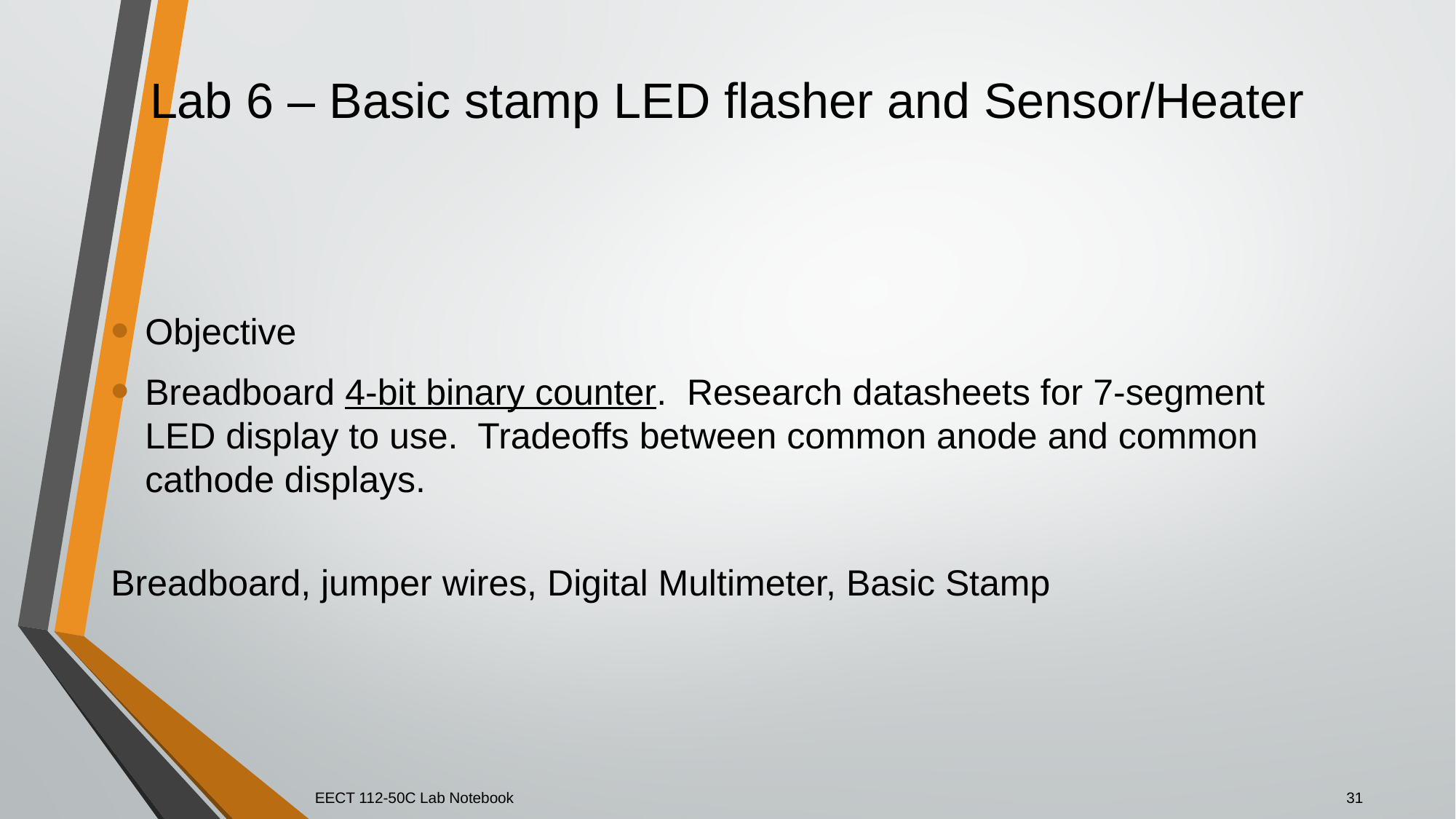

# Lab 6 – Basic stamp LED flasher and Sensor/Heater
Objective
Breadboard 4-bit binary counter.  Research datasheets for 7-segment LED display to use.  Tradeoffs between common anode and common cathode displays.
Breadboard, jumper wires, Digital Multimeter, Basic Stamp
EECT 112-50C Lab Notebook
31